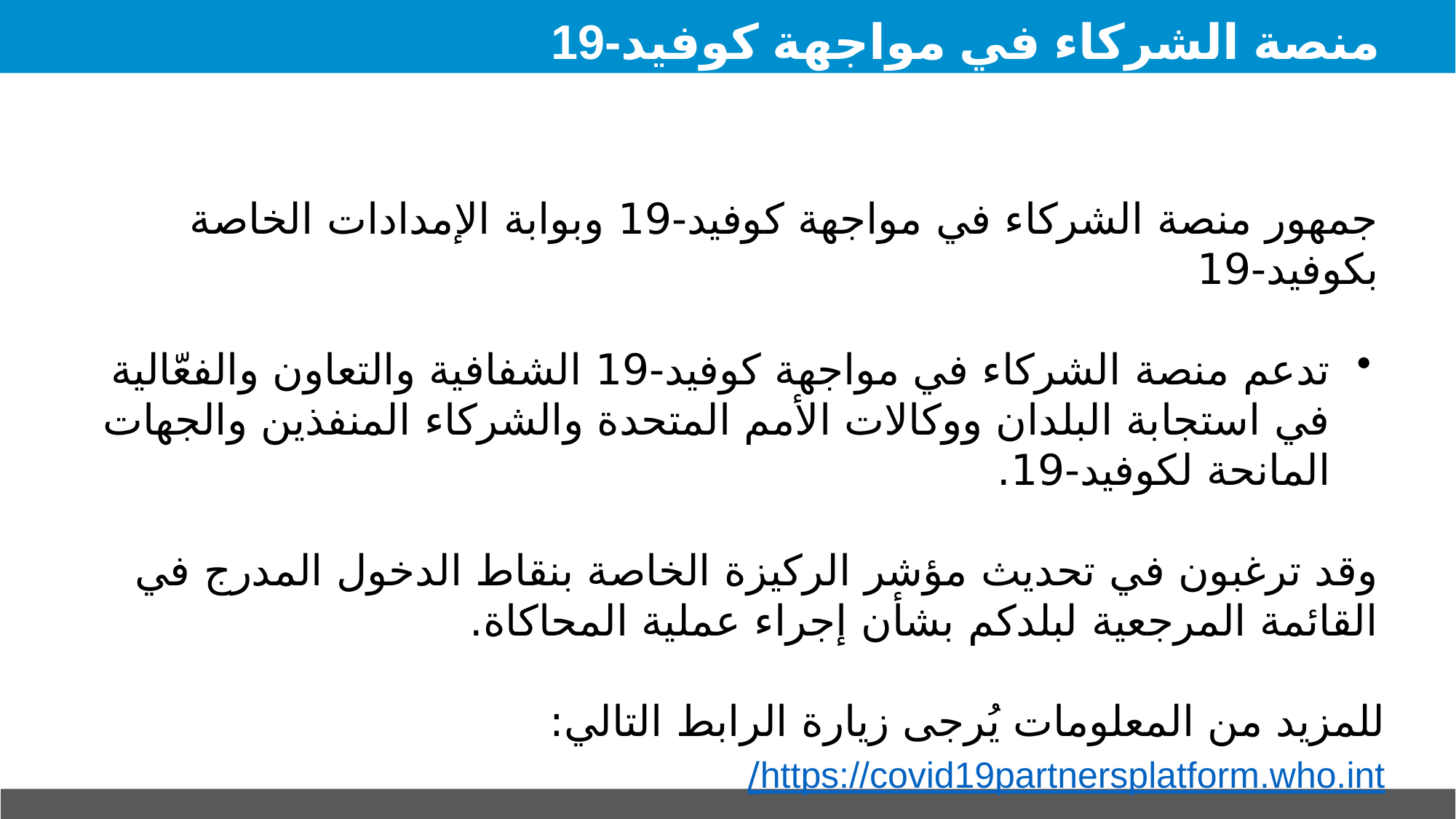

# منصة الشركاء في مواجهة كوفيد-19
جمهور منصة الشركاء في مواجهة كوفيد-19 وبوابة الإمدادات الخاصة بكوفيد-19

تدعم منصة الشركاء في مواجهة كوفيد-19 الشفافية والتعاون والفعّالية في استجابة البلدان ووكالات الأمم المتحدة والشركاء المنفذين والجهات المانحة لكوفيد-19.

وقد ترغبون في تحديث مؤشر الركيزة الخاصة بنقاط الدخول المدرج في القائمة المرجعية لبلدكم بشأن إجراء عملية المحاكاة.

للمزيد من المعلومات يُرجى زيارة الرابط التالي: https://covid19partnersplatform.who.int/